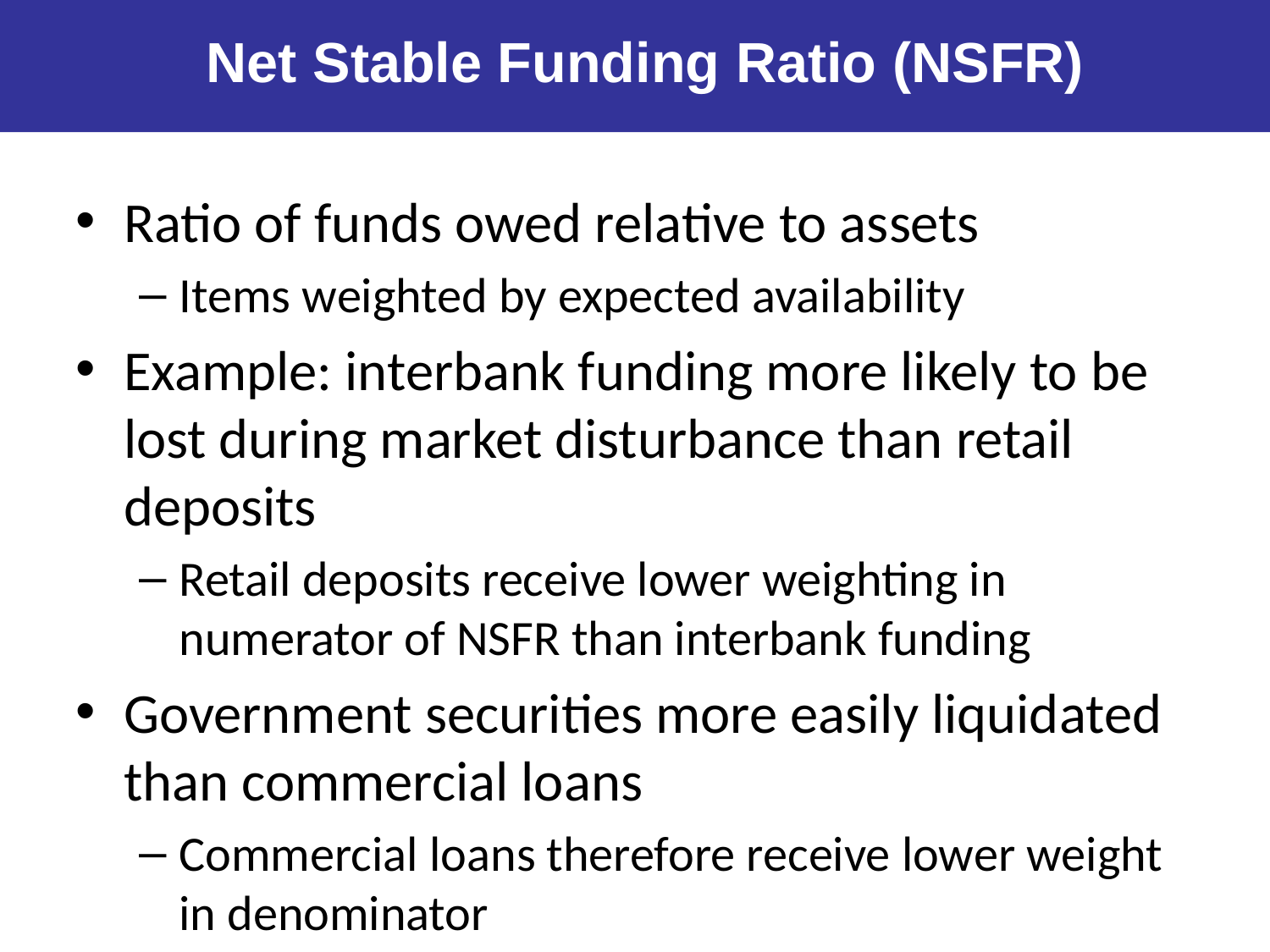

Net Stable Funding Ratio (NSFR)
Ratio of funds owed relative to assets
Items weighted by expected availability
Example: interbank funding more likely to be lost during market disturbance than retail deposits
Retail deposits receive lower weighting in numerator of NSFR than interbank funding
Government securities more easily liquidated than commercial loans
Commercial loans therefore receive lower weight in denominator